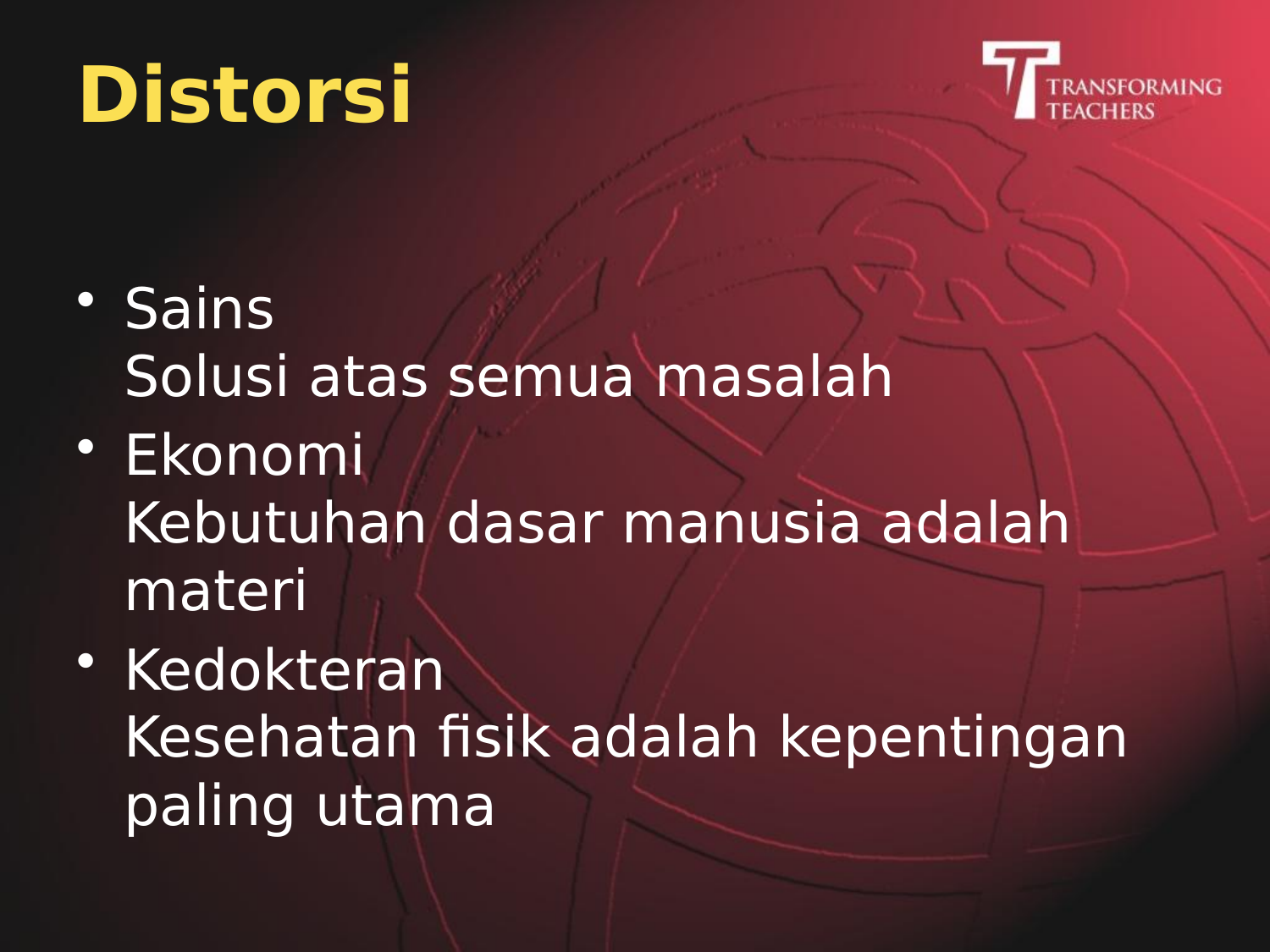

# Distorsi
Sains
Solusi atas semua masalah
Ekonomi
Kebutuhan dasar manusia adalah materi
Kedokteran
Kesehatan fisik adalah kepentingan paling utama